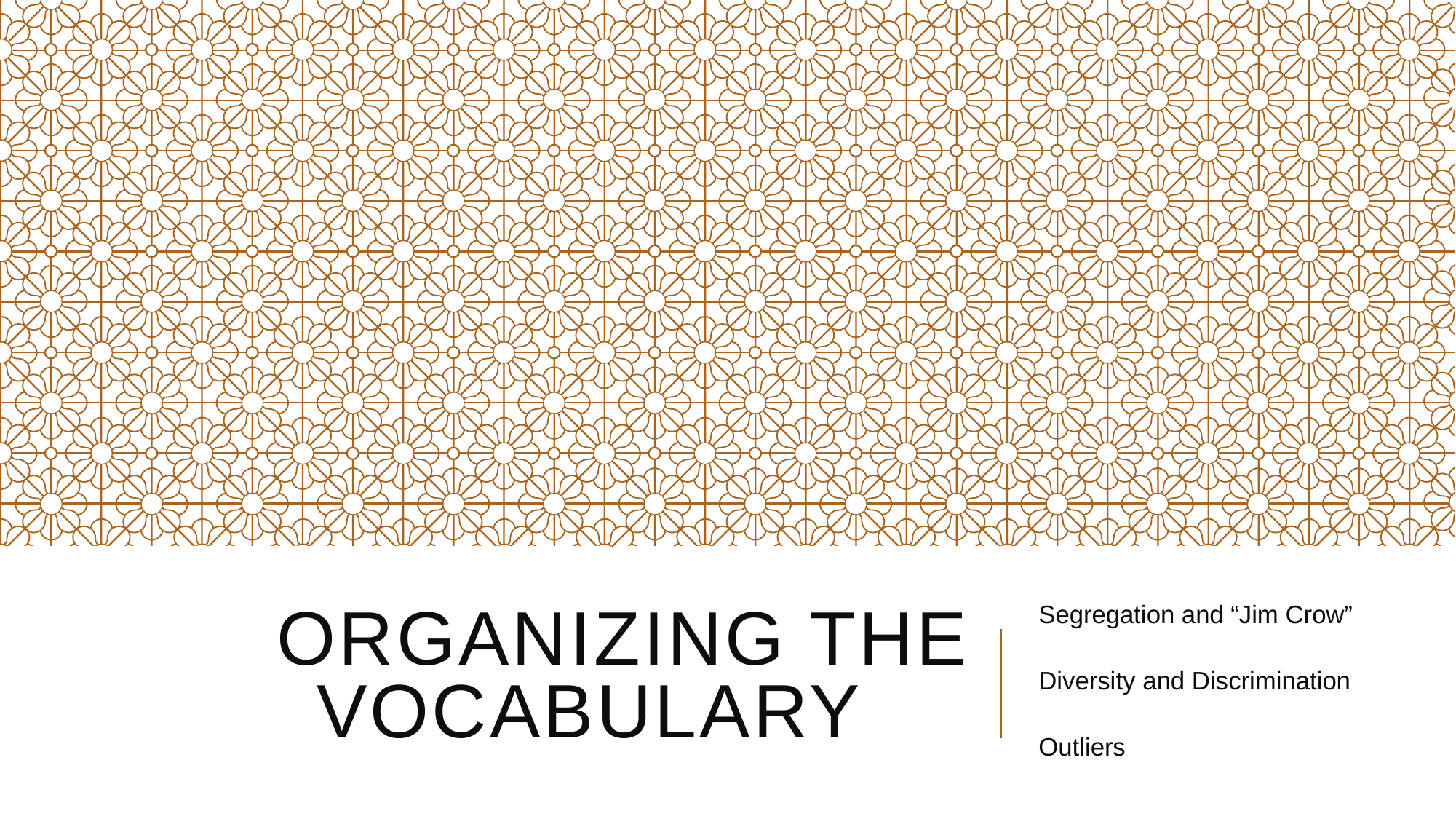

# Organizing the vocabulary
Segregation and “Jim Crow”

Diversity and Discrimination

Outliers